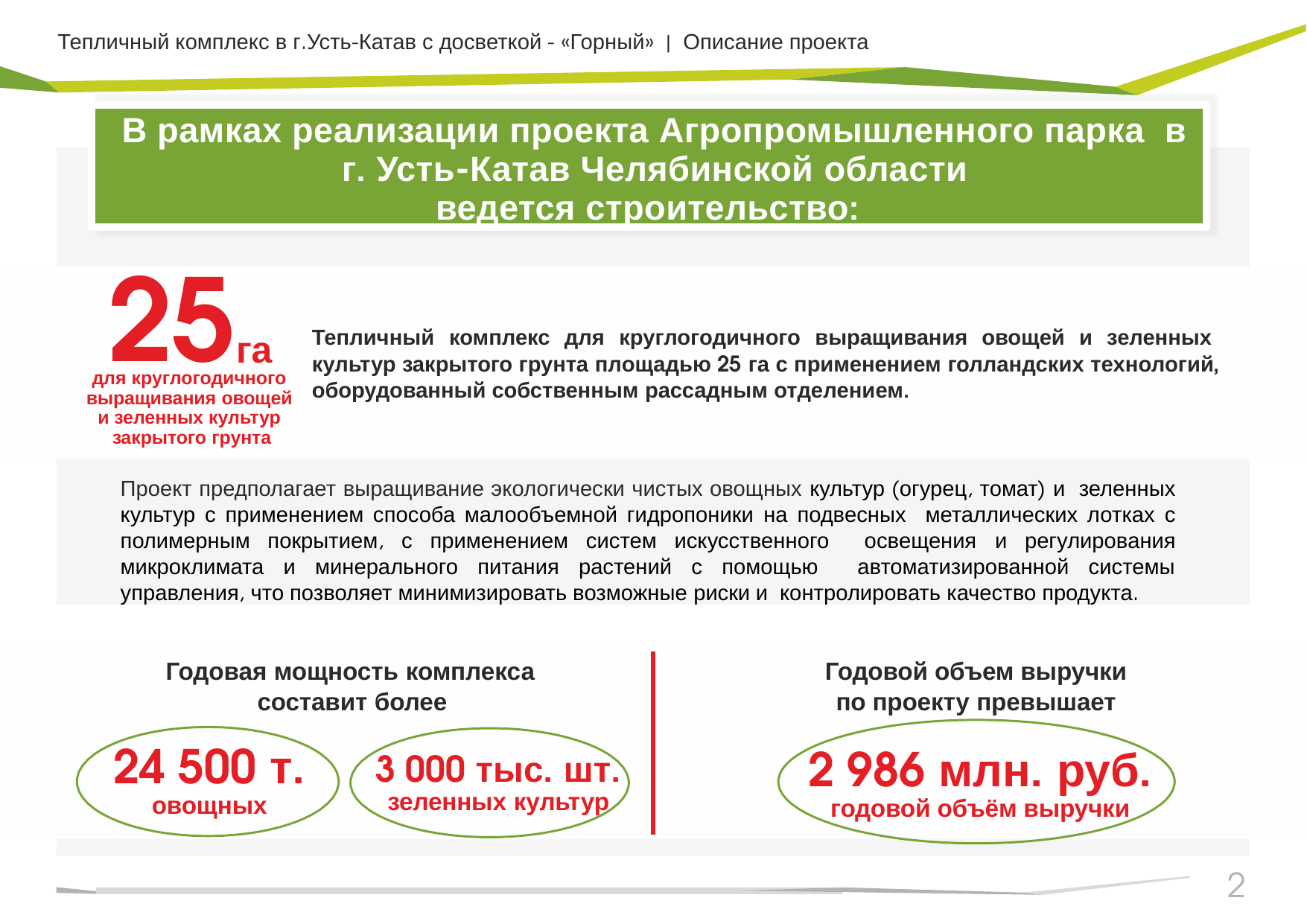

Тепличный комплекс в г.Усть-Катав с досветкой - «Горный»  |  Описание проекта

В рамках реализации проекта Агропромышленного парка  в г. Усть-Катав Челябинской области
ведется строительство:

25

Тепличный комплекс для круглогодичного выращивания овощей и зеленных  культур закрытого грунта площадью 25 га с применением голландских технологий,  оборудованный собственным рассадным отделением.
га
для круглогодичного  выращивания овощей  и зеленных культур  закрытого грунта
Проект предполагает выращивание экологически чистых овощных культур (огурец, томат) и  зеленных культур с применением способа малообъемной гидропоники на подвесных  металлических лотках с полимерным покрытием, с применением систем искусственного  освещения и регулирования микроклимата и минерального питания растений с помощью  автоматизированной системы управления, что позволяет минимизировать возможные риски и  контролировать качество продукта.

Годовая мощность комплекса  составит более
Годовой объем выручки  по проекту превышает

24 500 т.
овощных
2 986 млн. руб.
годовой объём выручки
3 000 тыс. шт.
зеленных культур

2